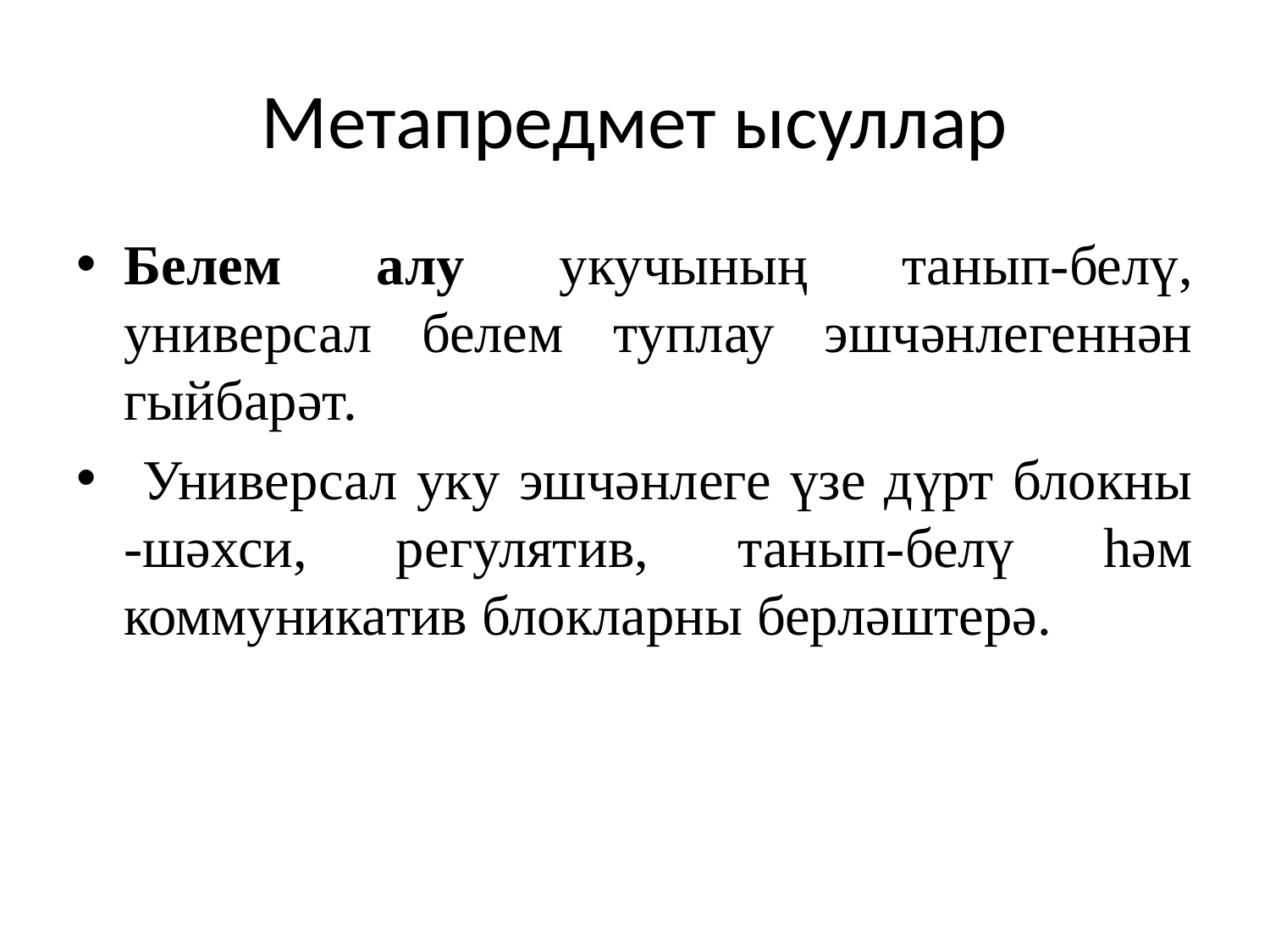

# Метапредмет ысуллар
Белем алу укучының танып-белү, универсал белем туплау эшчәнлегеннән гыйбарәт.
 Универсал уку эшчәнлеге үзе дүрт блокны -шәхси, регулятив, танып-белү һәм коммуникатив блокларны берләштерә.